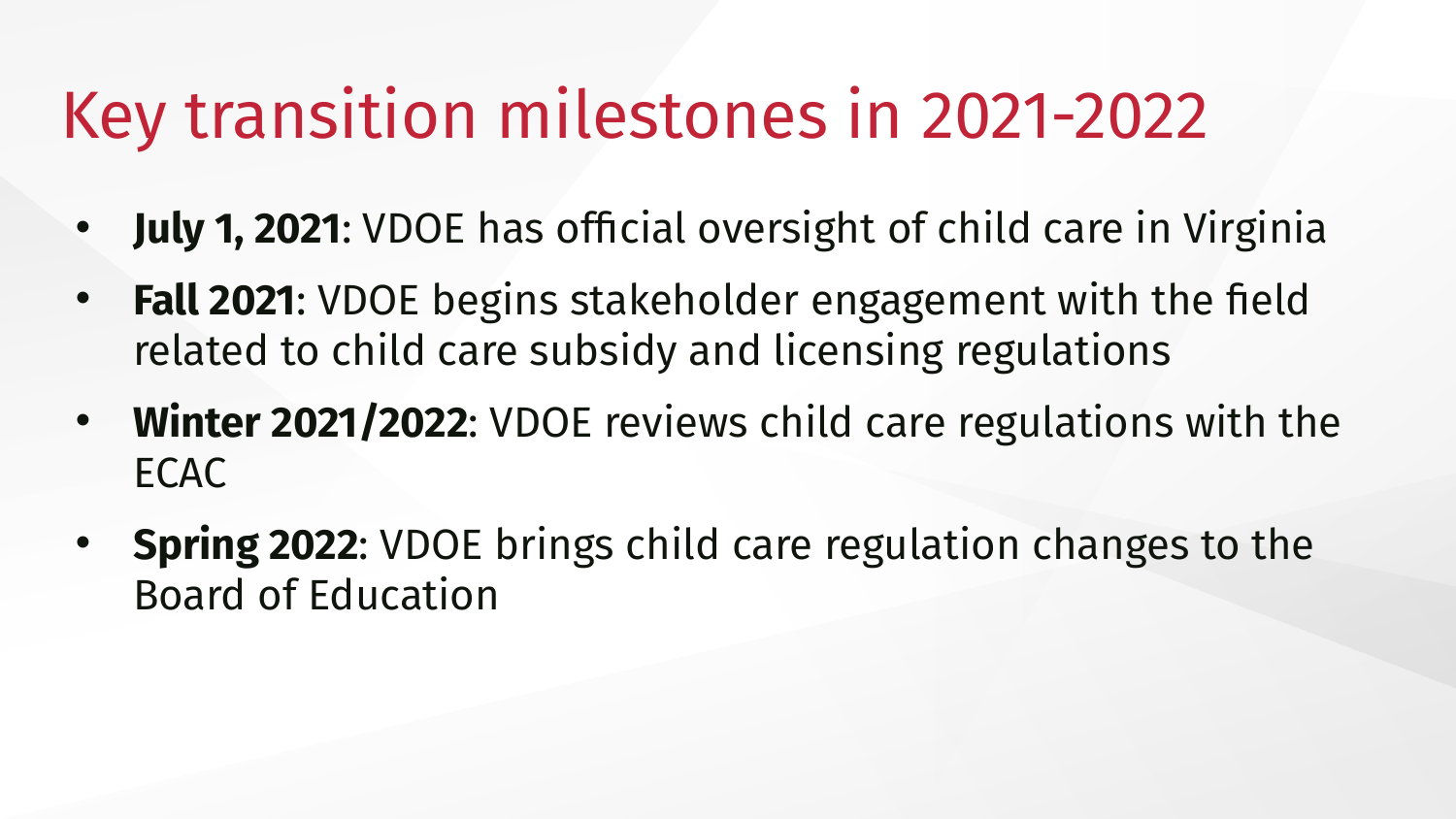

# Key transition milestones in 2021-2022
July 1, 2021: VDOE has official oversight of child care in Virginia
Fall 2021: VDOE begins stakeholder engagement with the field related to child care subsidy and licensing regulations
Winter 2021/2022: VDOE reviews child care regulations with the ECAC
Spring 2022: VDOE brings child care regulation changes to the Board of Education